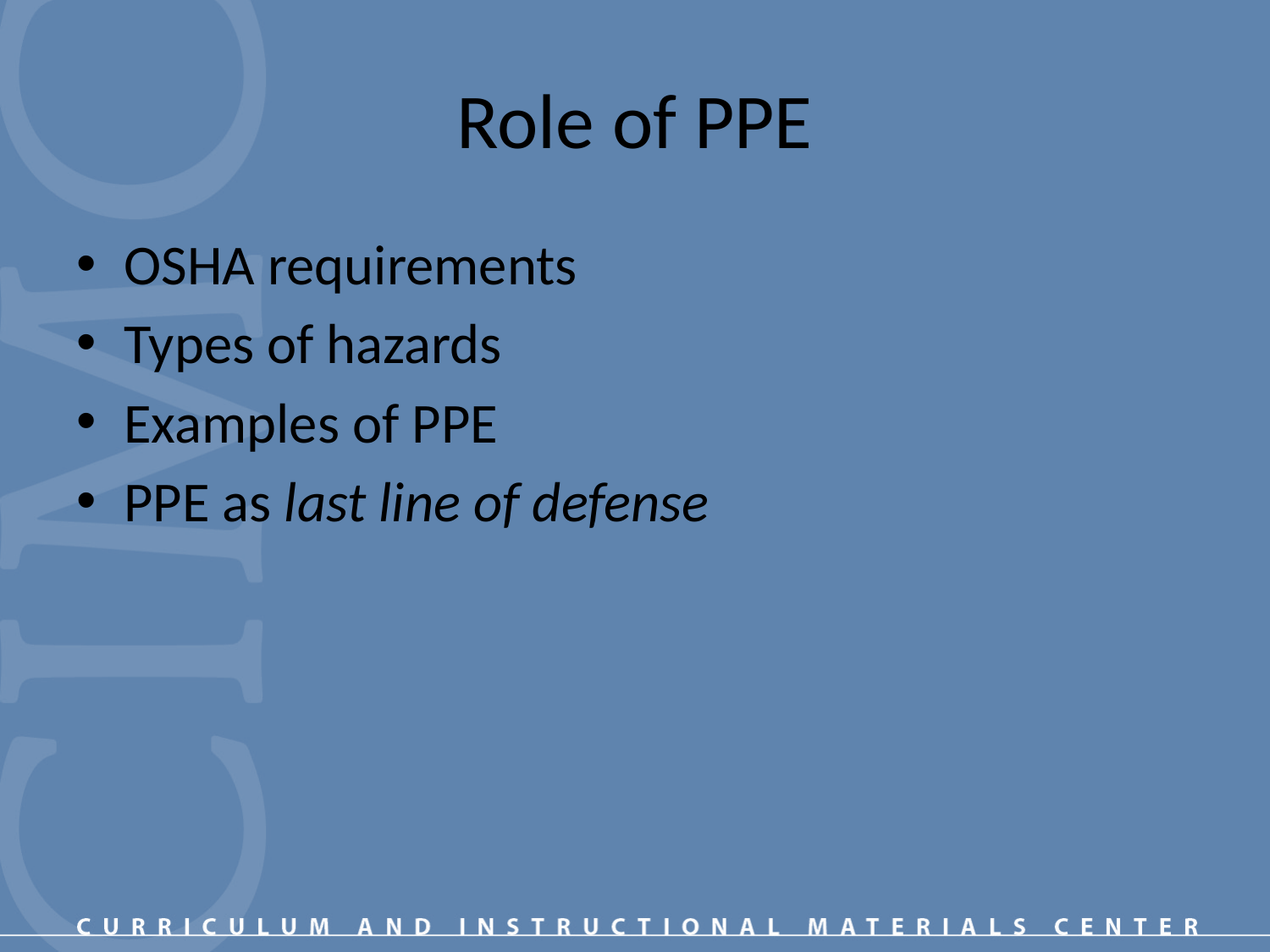

# Role of PPE
OSHA requirements
Types of hazards
Examples of PPE
PPE as last line of defense